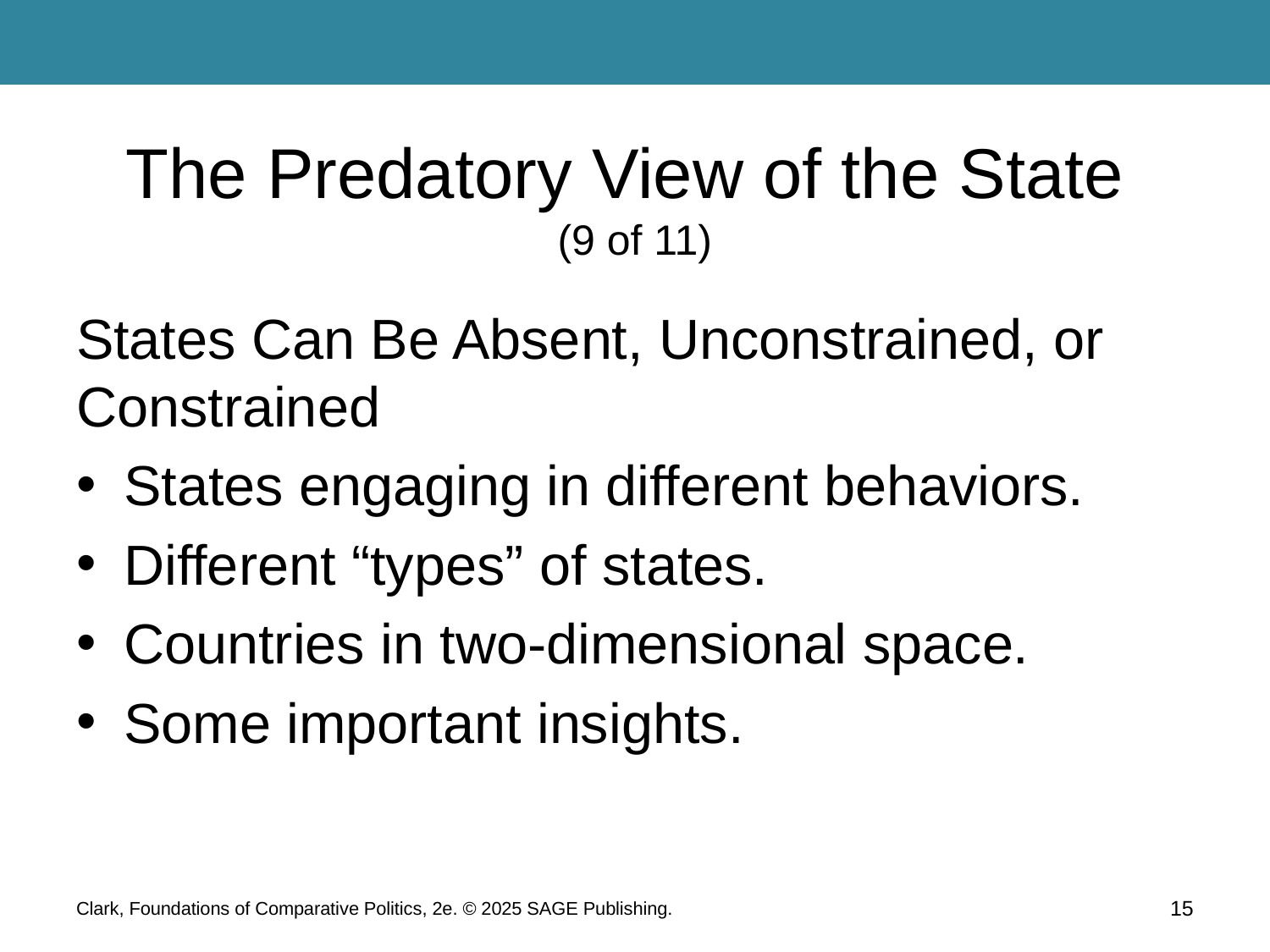

# The Predatory View of the State (9 of 11)
States Can Be Absent, Unconstrained, or Constrained
States engaging in different behaviors.
Different “types” of states.
Countries in two-dimensional space.
Some important insights.
Clark, Foundations of Comparative Politics, 2e. © 2025 SAGE Publishing.
15